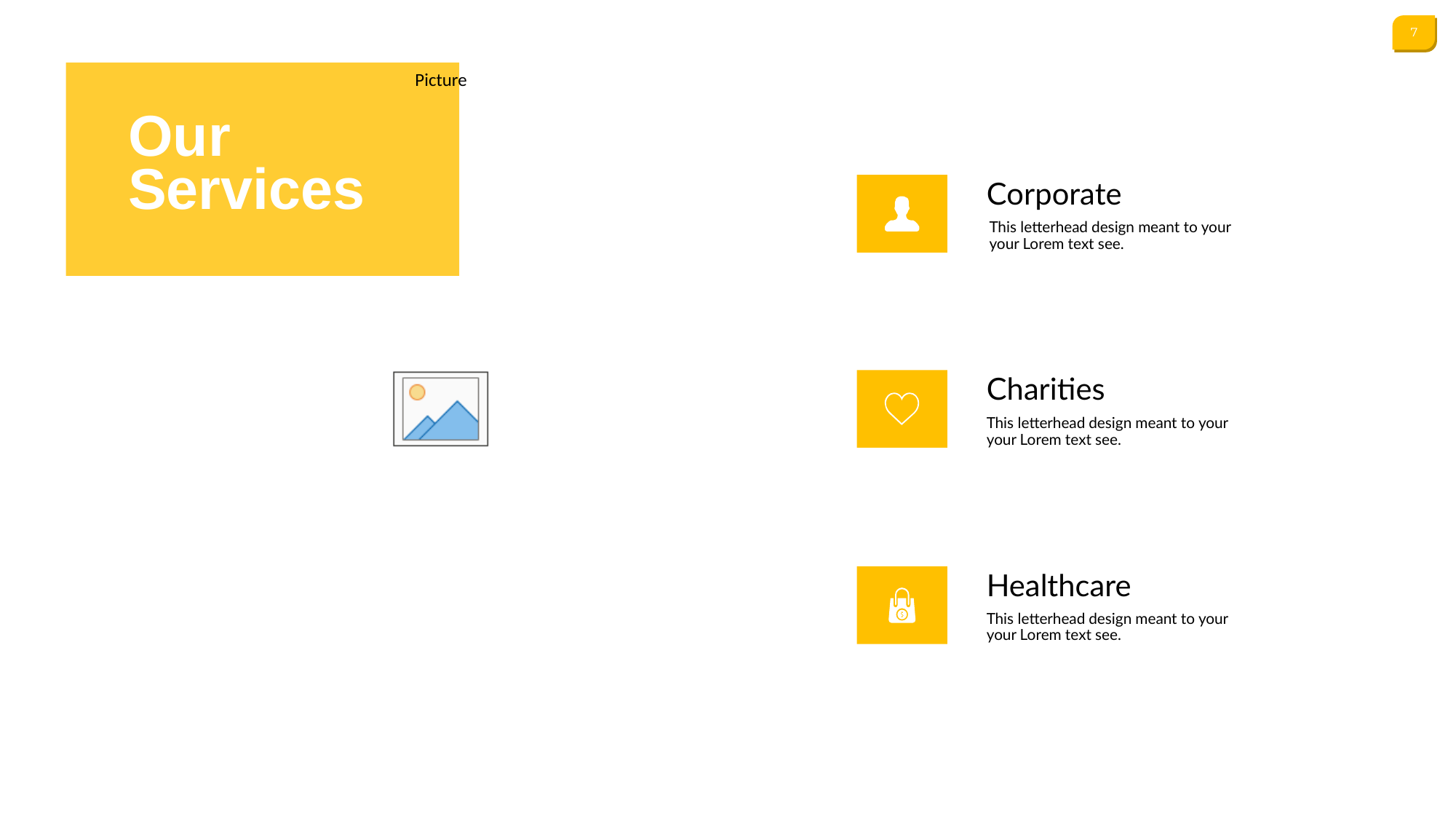

Our
Services
Corporate

This letterhead design meant to your your Lorem text see.
Charities

This letterhead design meant to your your Lorem text see.
Healthcare

This letterhead design meant to your your Lorem text see.